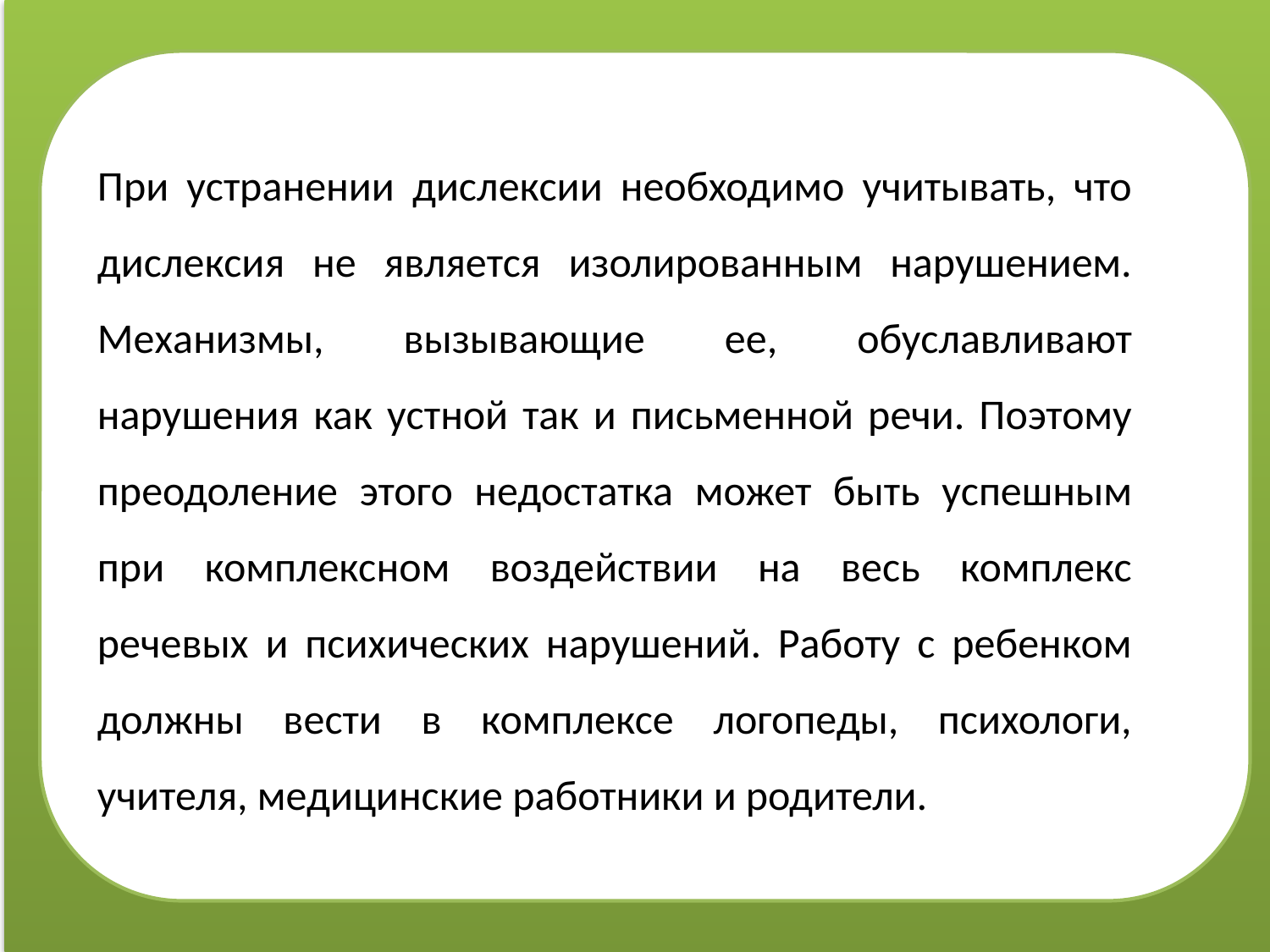

При устранении дислексии необходимо учитывать, что дислексия не является изолированным нарушением. Механизмы, вызывающие ее, обуславливают нарушения как устной так и письменной речи. Поэтому преодоление этого недостатка может быть успешным при комплексном воздействии на весь комплекс речевых и психических нарушений. Работу с ребенком должны вести в комплексе логопеды, психологи, учителя, медицинские работники и родители.
#